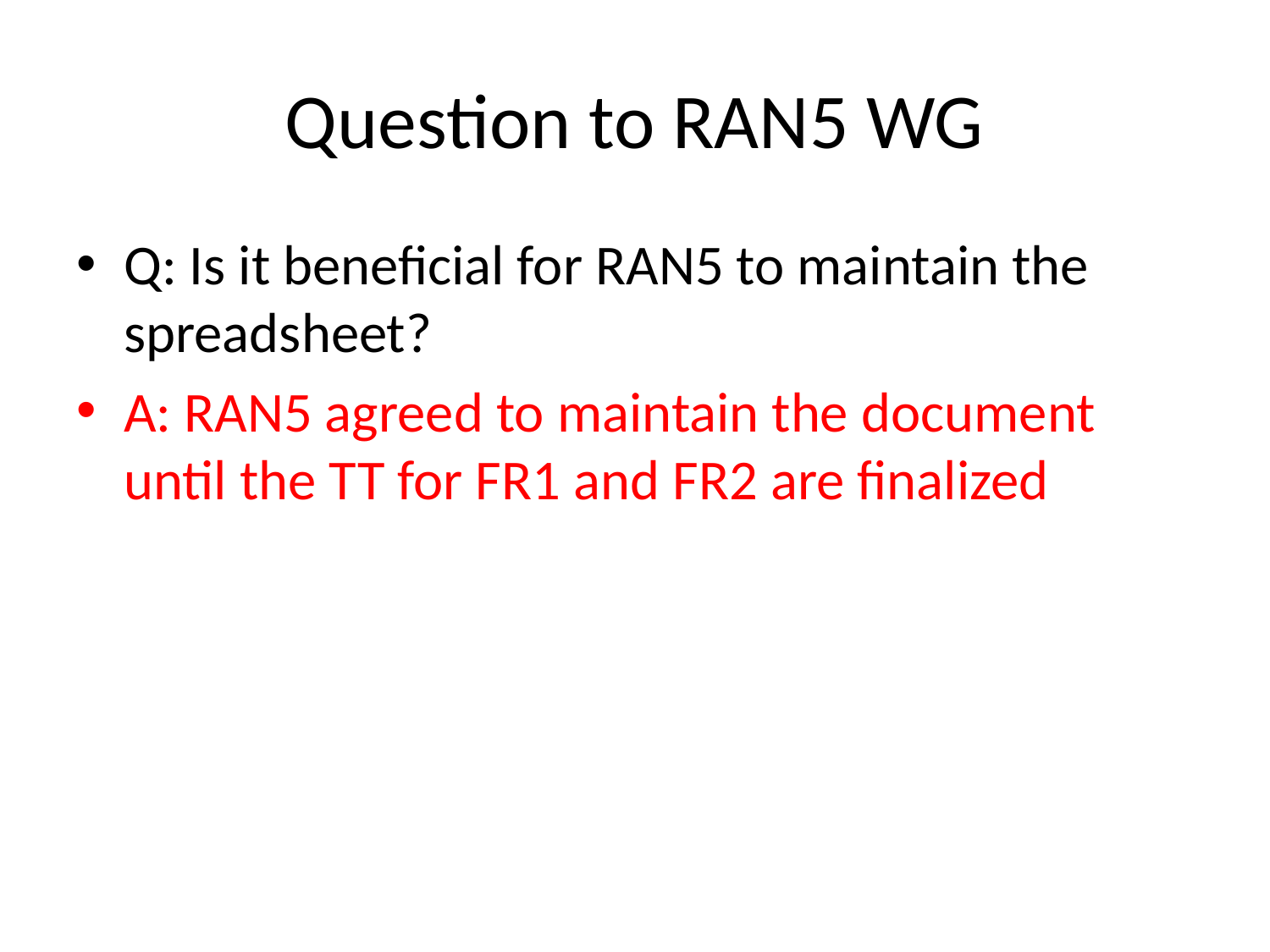

# Question to RAN5 WG
Q: Is it beneficial for RAN5 to maintain the spreadsheet?
A: RAN5 agreed to maintain the document until the TT for FR1 and FR2 are finalized